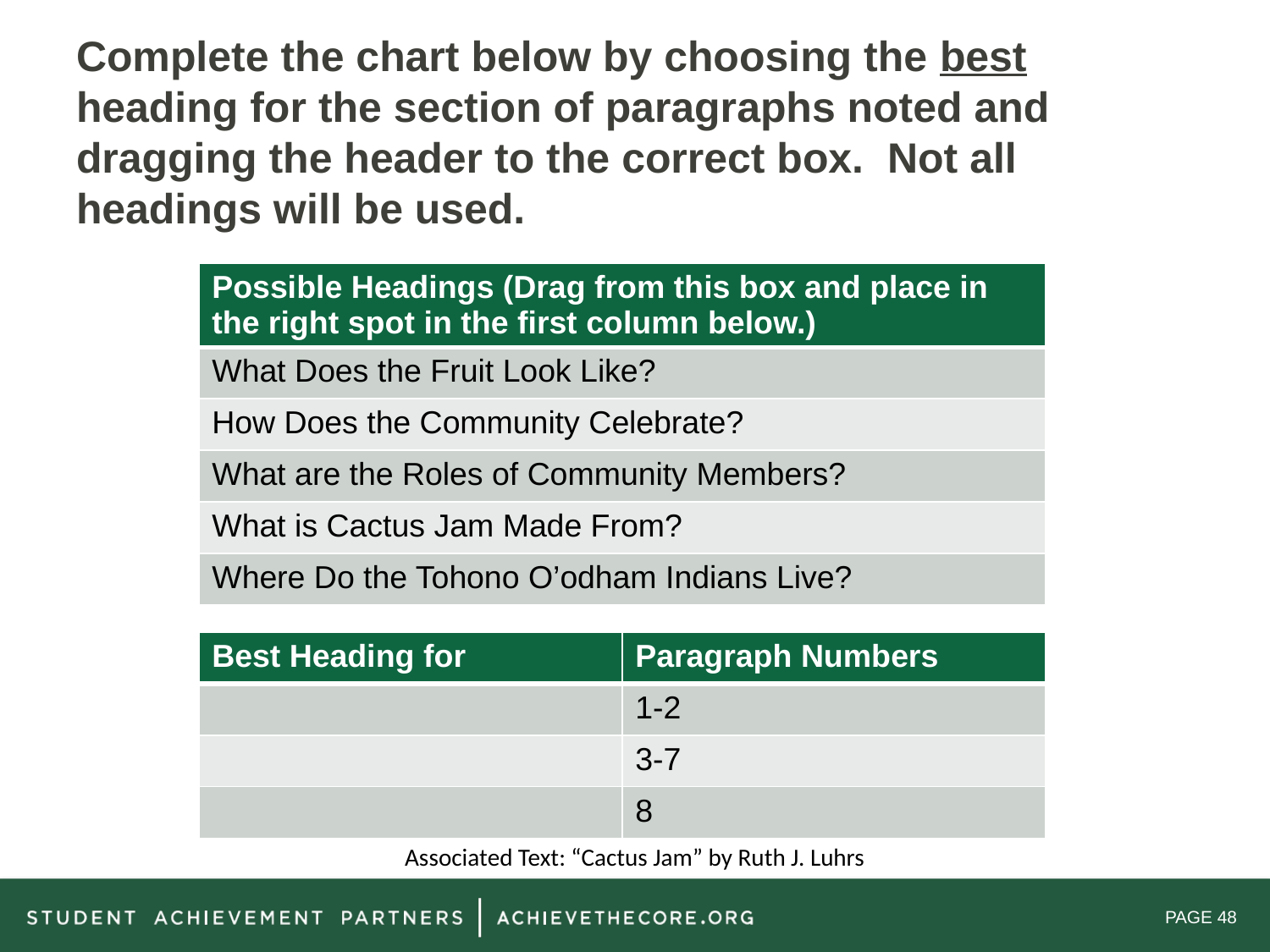

Complete the chart below by choosing the best heading for the section of paragraphs noted and dragging the header to the correct box.  Not all headings will be used.

| Possible Headings (Drag from this box and place in the right spot in the first column below.) |
| --- |
| What Does the Fruit Look Like? |
| How Does the Community Celebrate? |
| What are the Roles of Community Members? |
| What is Cactus Jam Made From? |
| Where Do the Tohono O’odham Indians Live? |
| Best Heading for | Paragraph Numbers |
| --- | --- |
|  | 1-2 |
|  | 3-7 |
|  | 8 |
Associated Text: “Cactus Jam” by Ruth J. Luhrs